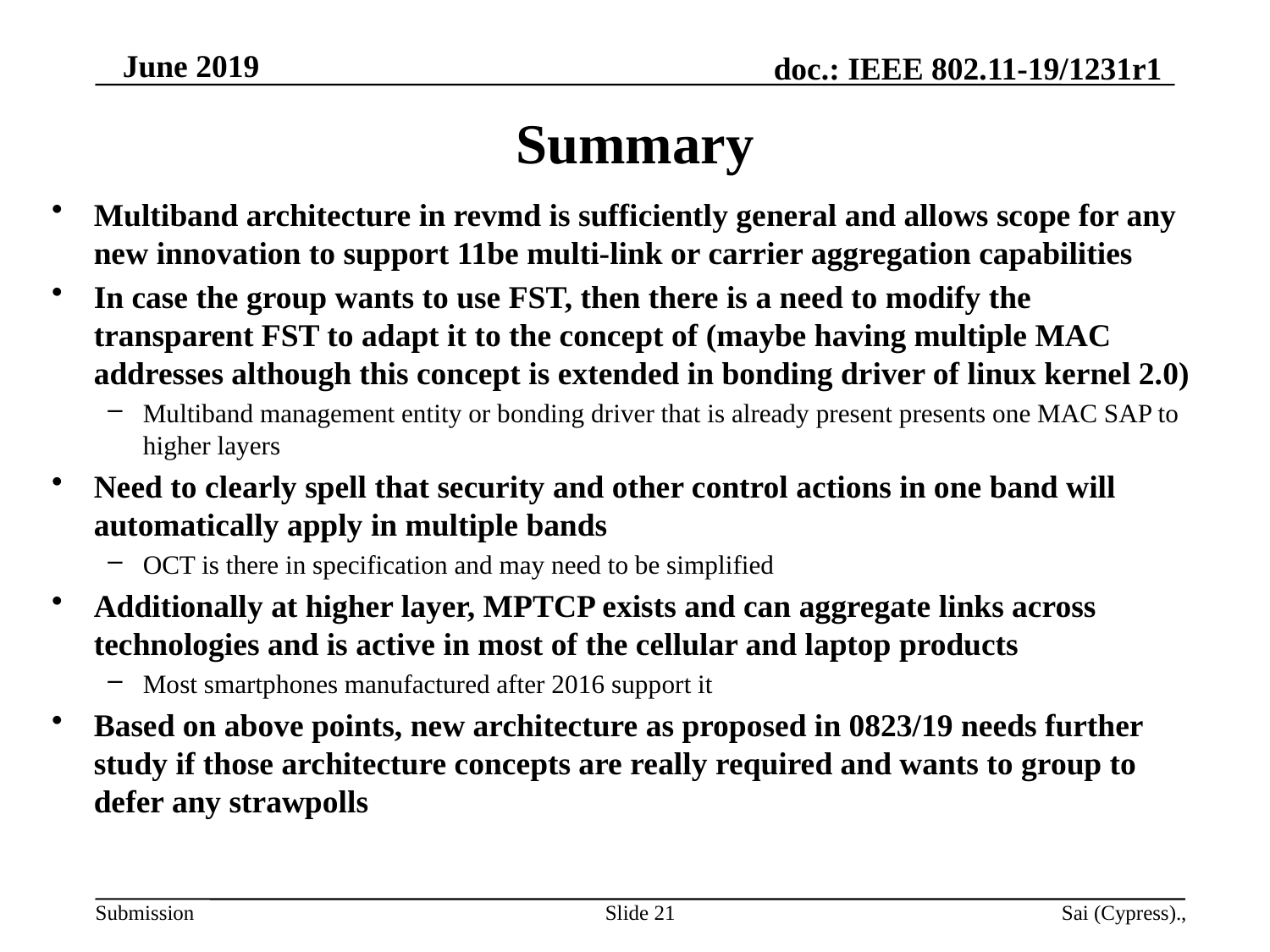

# Summary
Multiband architecture in revmd is sufficiently general and allows scope for any new innovation to support 11be multi-link or carrier aggregation capabilities
In case the group wants to use FST, then there is a need to modify the transparent FST to adapt it to the concept of (maybe having multiple MAC addresses although this concept is extended in bonding driver of linux kernel 2.0)
Multiband management entity or bonding driver that is already present presents one MAC SAP to higher layers
Need to clearly spell that security and other control actions in one band will automatically apply in multiple bands
OCT is there in specification and may need to be simplified
Additionally at higher layer, MPTCP exists and can aggregate links across technologies and is active in most of the cellular and laptop products
Most smartphones manufactured after 2016 support it
Based on above points, new architecture as proposed in 0823/19 needs further study if those architecture concepts are really required and wants to group to defer any strawpolls

Slide 21
Sai (Cypress).,